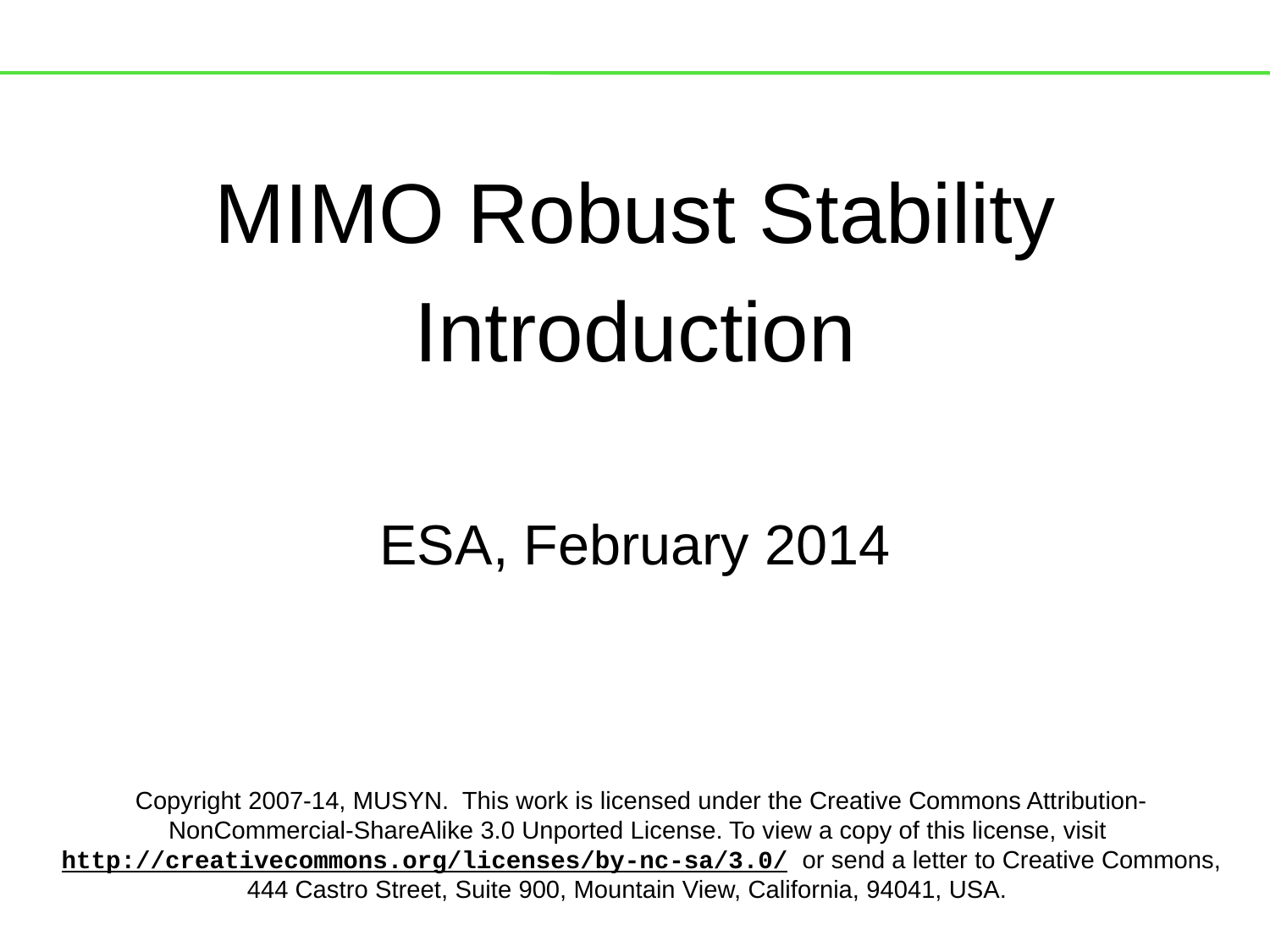

MIMO Robust Stability
Introduction

ESA, February 2014

solcomplex2realDefinite.tex
Copyright 2007-14, MUSYN.  This work is licensed under the Creative Commons Attribution- NonCommercial-ShareAlike 3.0 Unported License. To view a copy of this license, visit http://creativecommons.org/licenses/by-nc-sa/3.0/ or send a letter to Creative Commons, 444 Castro Street, Suite 900, Mountain View, California, 94041, USA.